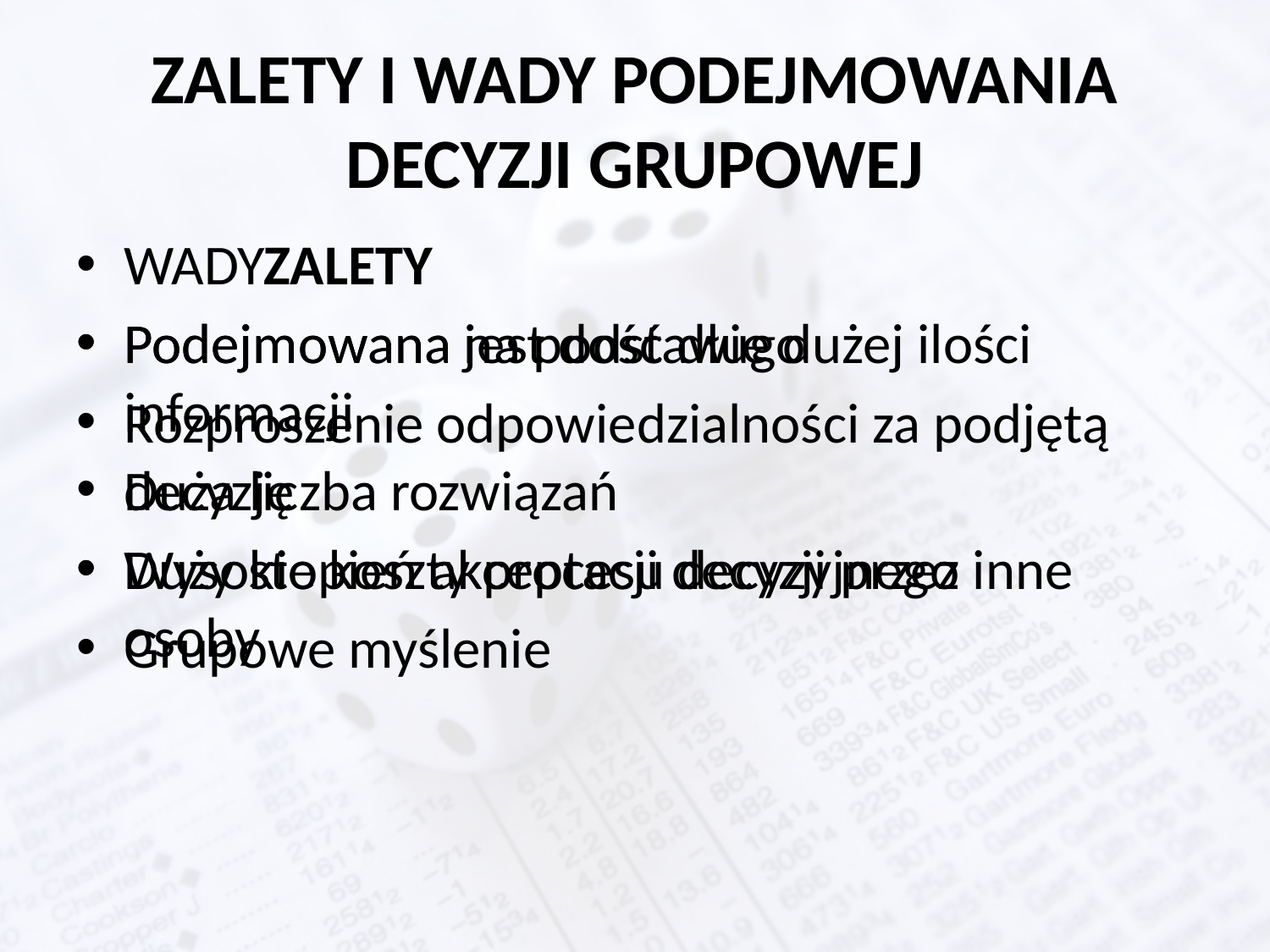

# ZALETY I WADY PODEJMOWANIA DECYZJI GRUPOWEJ
		 ZALETY
Podejmowana na podstawie dużej ilości informacji
Duża liczba rozwiązań
Duży stopień akceptacji decyzji przez inne osoby
WADY
Podejmowana jest dość długo
Rozproszenie odpowiedzialności za podjętą decyzję
Wysokie koszty procesu decyzyjnego
Grupowe myślenie